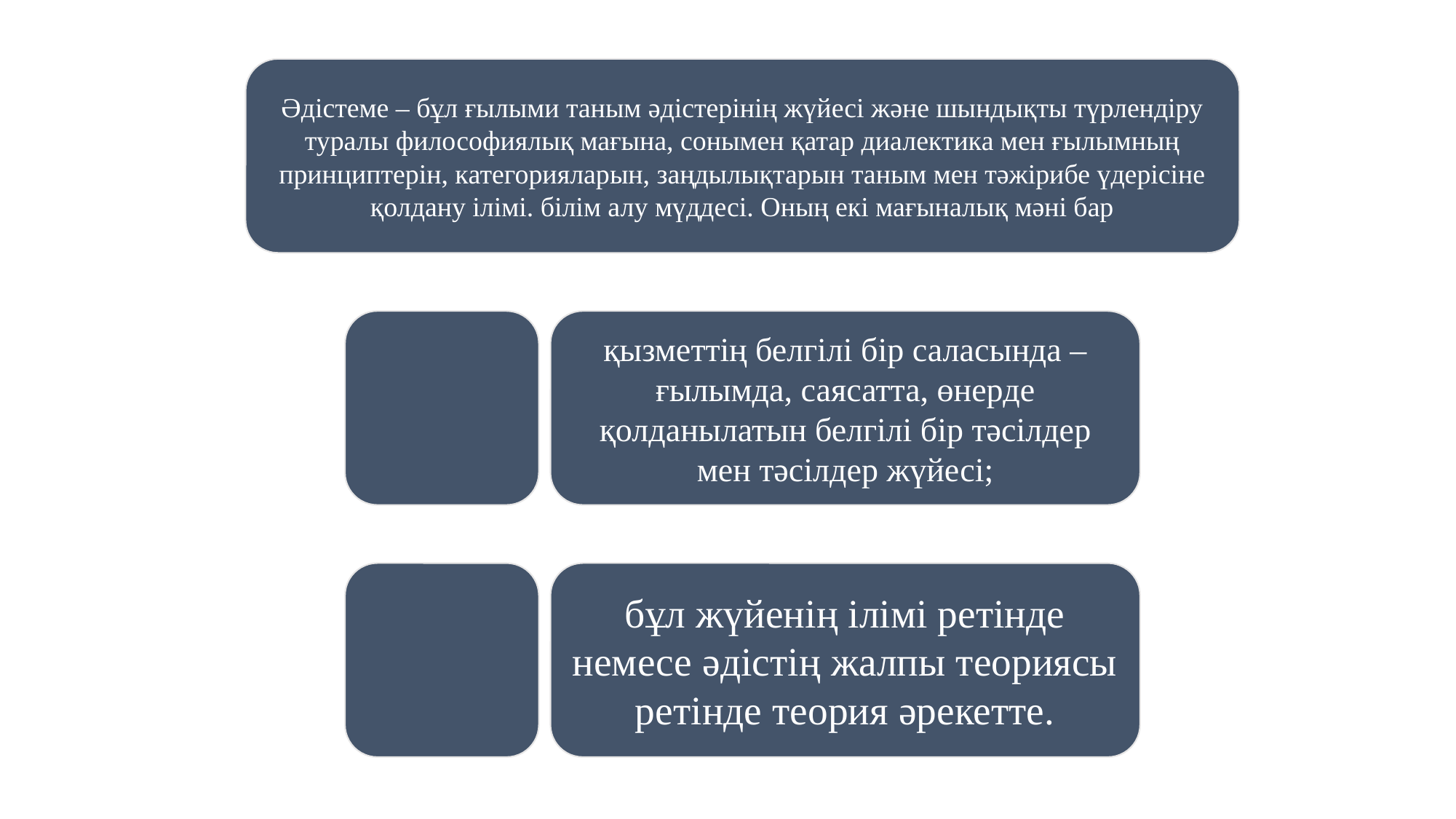

Әдістеме – бұл ғылыми таным әдістерінің жүйесі және шындықты түрлендіру туралы философиялық мағына, сонымен қатар диалектика мен ғылымның принциптерін, категорияларын, заңдылықтарын таным мен тәжірибе үдерісіне қолдану ілімі. білім алу мүддесі. Оның екі мағыналық мәні бар
қызметтің белгілі бір саласында – ғылымда, саясатта, өнерде қолданылатын белгілі бір тәсілдер мен тәсілдер жүйесі;
бұл жүйенің ілімі ретінде немесе әдістің жалпы теориясы ретінде теория әрекетте.